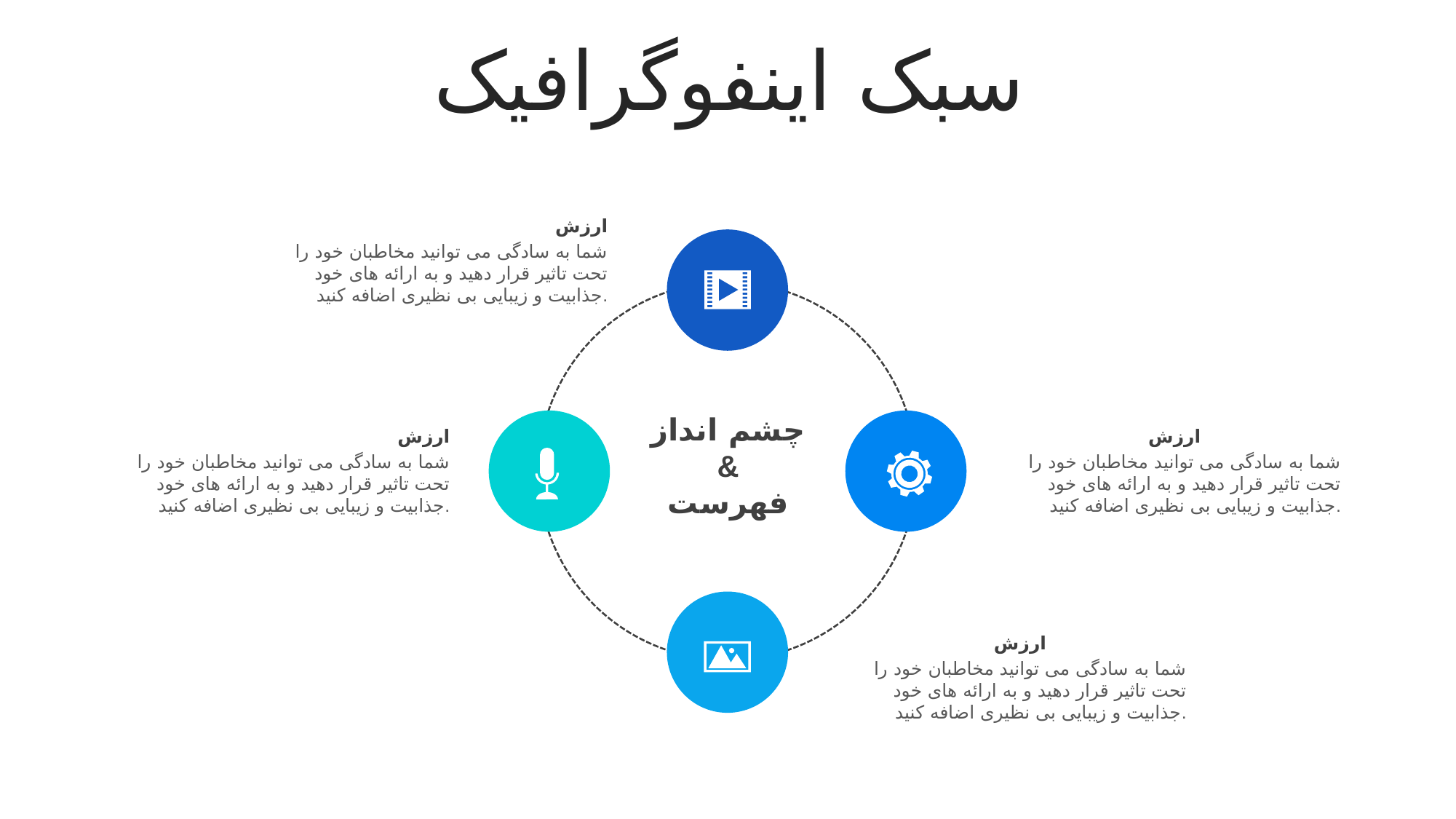

سبک اینفوگرافیک
ارزش
شما به سادگی می توانید مخاطبان خود را تحت تاثیر قرار دهید و به ارائه های خود جذابیت و زیبایی بی نظیری اضافه کنید.

چشم انداز
&
فهرست
ارزش
شما به سادگی می توانید مخاطبان خود را تحت تاثیر قرار دهید و به ارائه های خود جذابیت و زیبایی بی نظیری اضافه کنید.
ارزش
شما به سادگی می توانید مخاطبان خود را تحت تاثیر قرار دهید و به ارائه های خود جذابیت و زیبایی بی نظیری اضافه کنید.

ارزش
شما به سادگی می توانید مخاطبان خود را تحت تاثیر قرار دهید و به ارائه های خود جذابیت و زیبایی بی نظیری اضافه کنید.